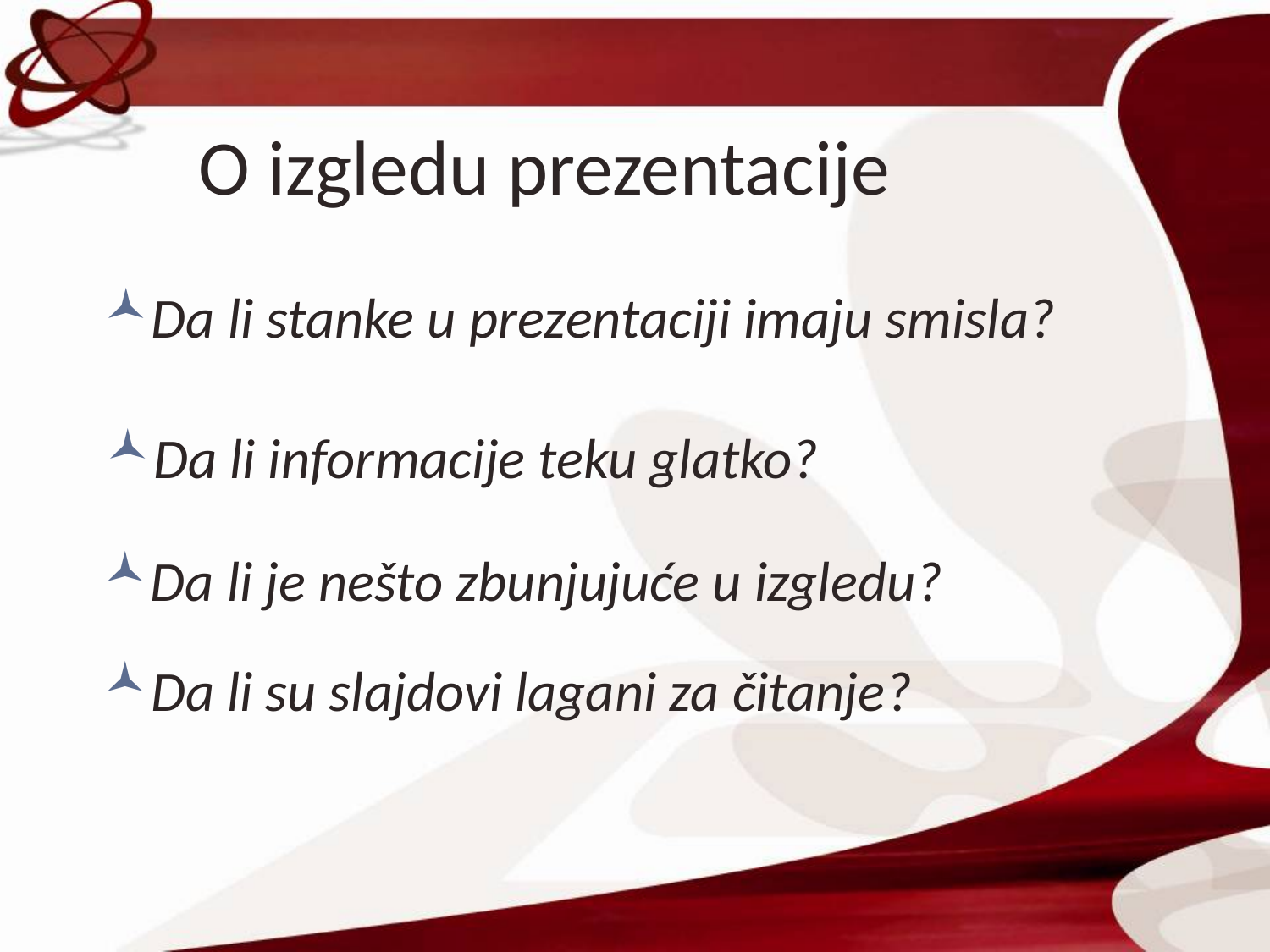

# O izgledu prezentacije
Da li stanke u prezentaciji imaju smisla?
Da li informacije teku glatko?
Da li je nešto zbunjujuće u izgledu?
Da li su slajdovi lagani za čitanje?